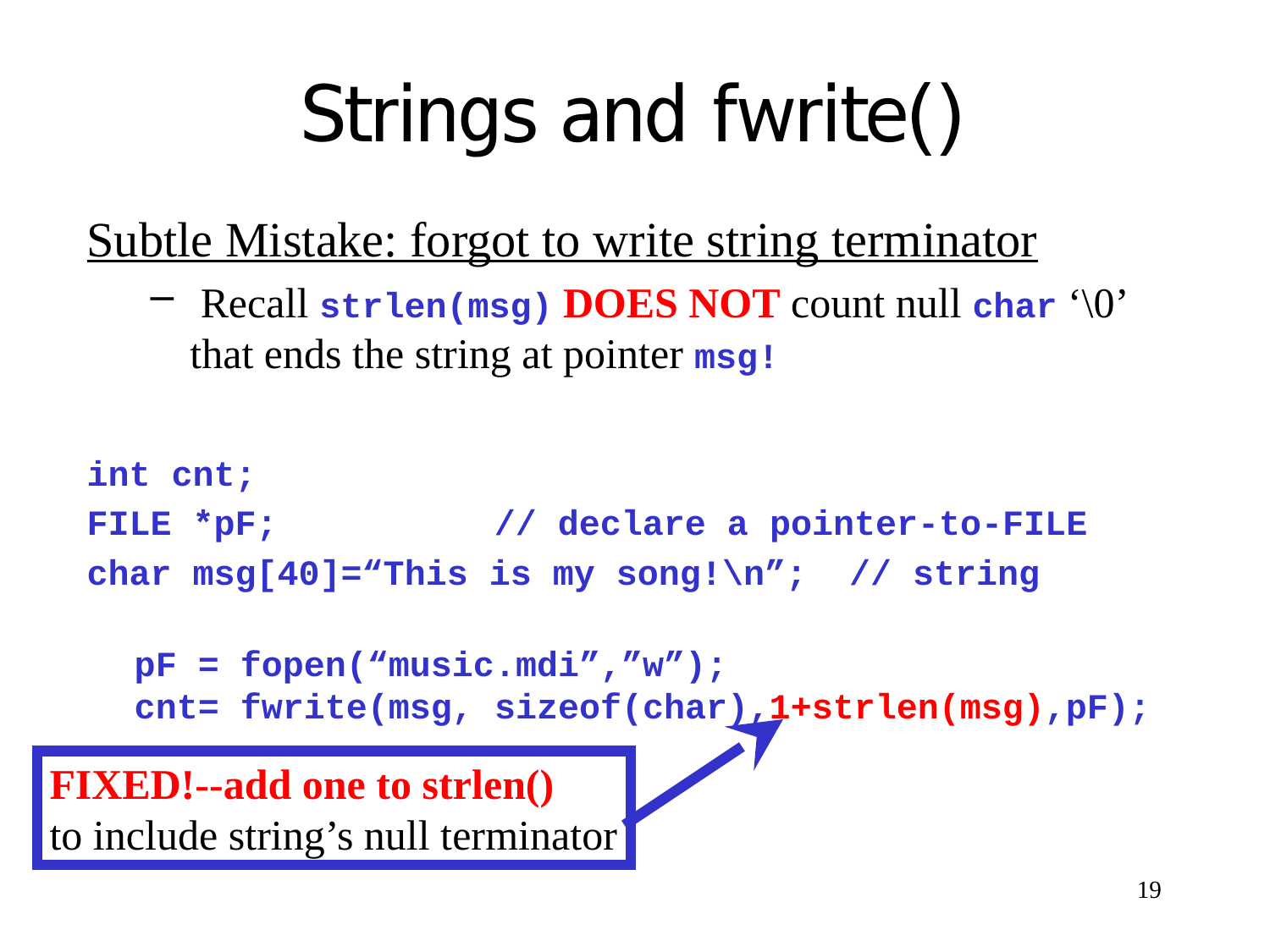

# Strings and fwrite()
Subtle Mistake: forgot to write string terminator
 Recall strlen(msg) DOES NOT count null char ‘\0’ that ends the string at pointer msg!

int cnt;
FILE *pF; 	     // declare a pointer-to-FILE
char msg[40]=“This is my song!\n”;  // string
	pF = fopen(“music.mdi”,”w”);
cnt= fwrite(msg, sizeof(char),1+strlen(msg),pF);

FIXED!--add one to strlen()
to include string’s null terminator
19